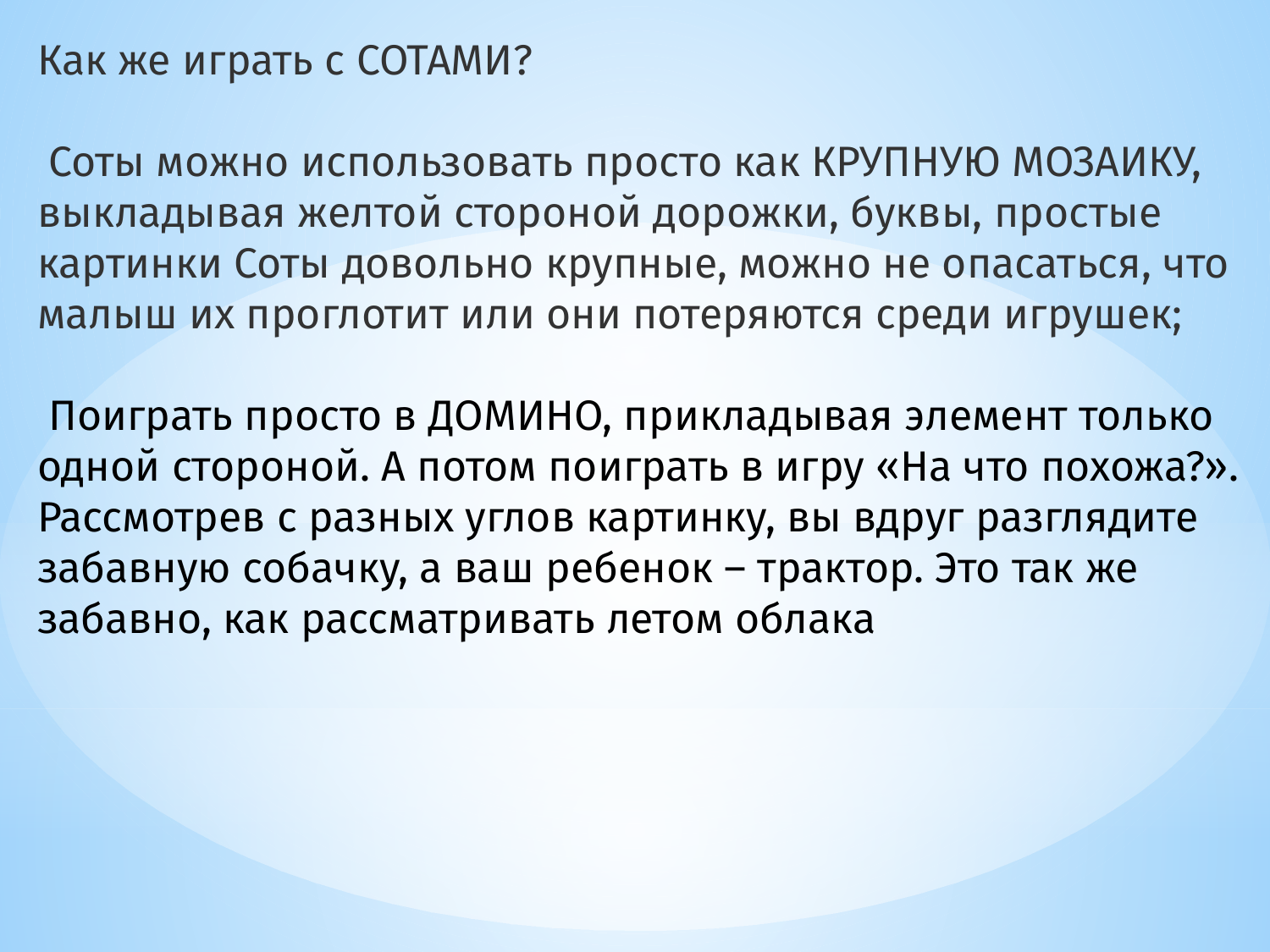

Как же играть с СОТАМИ? 
 Соты можно использовать просто как КРУПНУЮ МОЗАИКУ, выкладывая желтой стороной дорожки, буквы, простые картинки Соты довольно крупные, можно не опасаться, что малыш их проглотит или они потеряются среди игрушек; 
 Поиграть просто в ДОМИНО, прикладывая элемент только одной стороной. А потом поиграть в игру «На что похожа?». Рассмотрев с разных углов картинку, вы вдруг разглядите забавную собачку, а ваш ребенок – трактор. Это так же забавно, как рассматривать летом облака